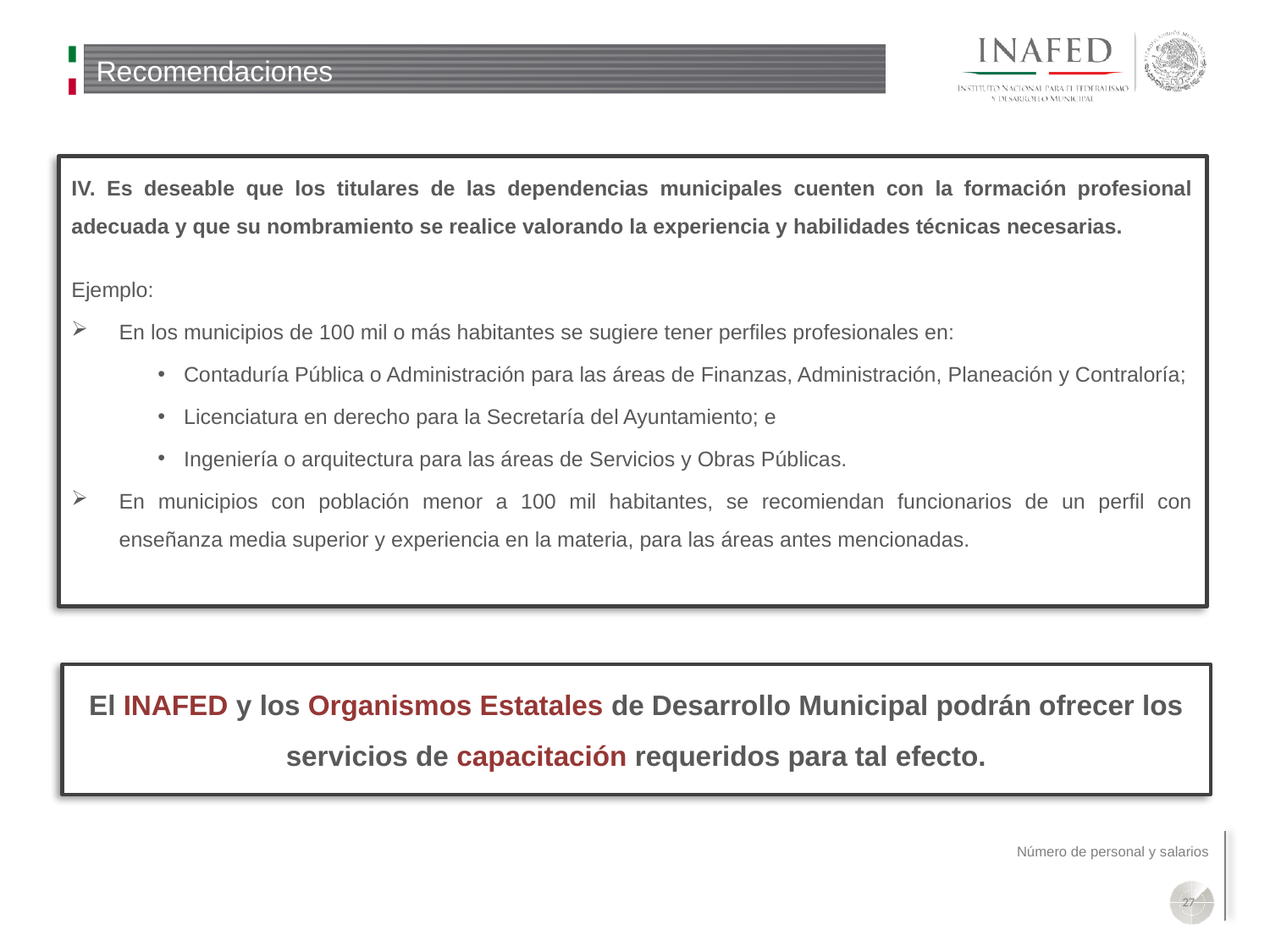

# Recomendaciones
IV. Es deseable que los titulares de las dependencias municipales cuenten con la formación profesional adecuada y que su nombramiento se realice valorando la experiencia y habilidades técnicas necesarias.

Ejemplo:
En los municipios de 100 mil o más habitantes se sugiere tener perfiles profesionales en:
Contaduría Pública o Administración para las áreas de Finanzas, Administración, Planeación y Contraloría;
Licenciatura en derecho para la Secretaría del Ayuntamiento; e
Ingeniería o arquitectura para las áreas de Servicios y Obras Públicas.
En municipios con población menor a 100 mil habitantes, se recomiendan funcionarios de un perfil con enseñanza media superior y experiencia en la materia, para las áreas antes mencionadas.
El INAFED y los Organismos Estatales de Desarrollo Municipal podrán ofrecer los servicios de capacitación requeridos para tal efecto.
27